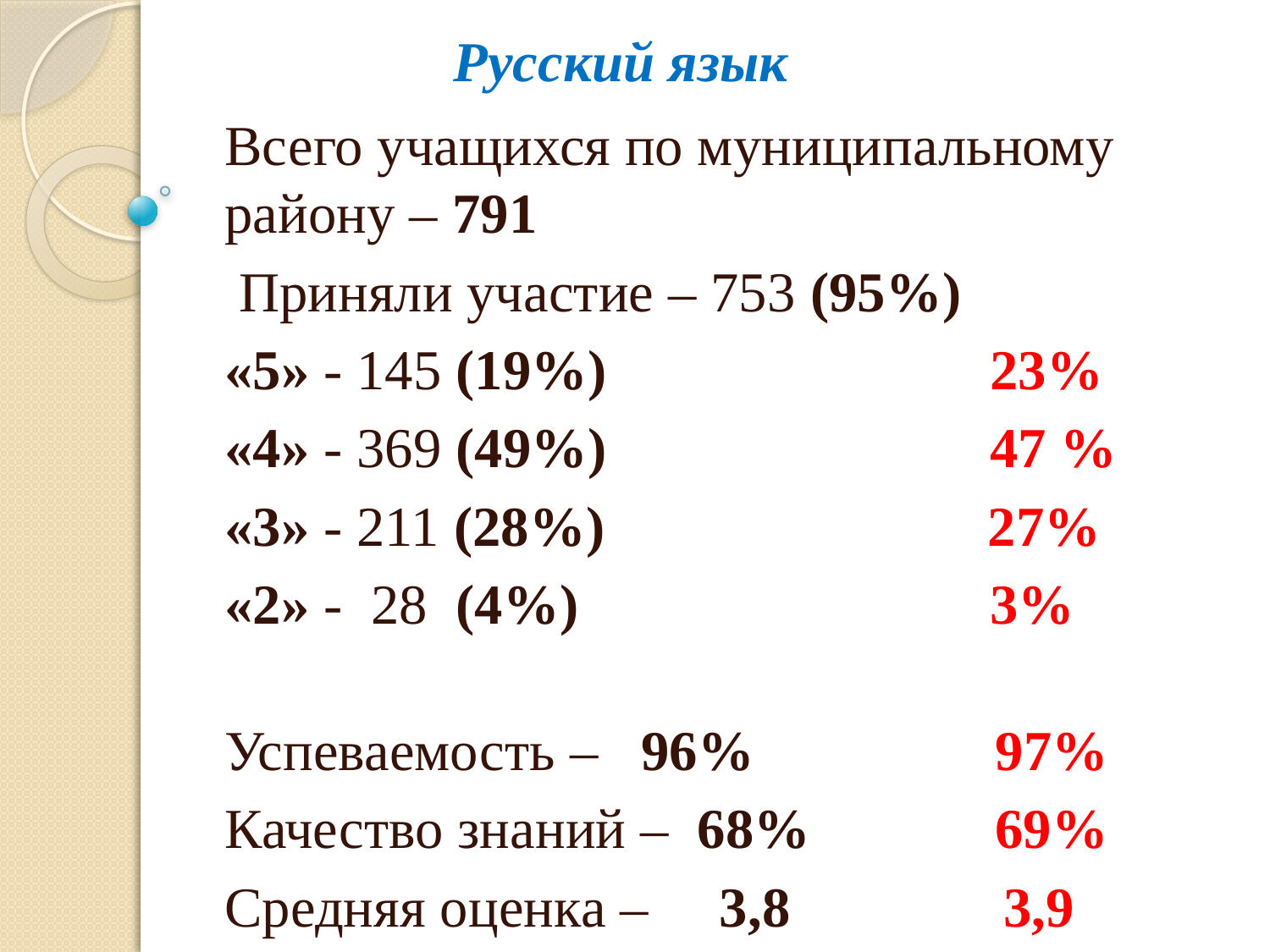

# Русский язык
Всего учащихся по муниципальному району – 791
 Приняли участие – 753 (95%)
«5» - 145 (19%)                           23%
«4» - 369 (49%)                           47 %
«3» - 211 (28%)                           27%
«2» -  28  (4%)                             3%
Успеваемость –   96%                 97%
Качество знаний –  68%             69%
Средняя оценка –     3,8               3,9